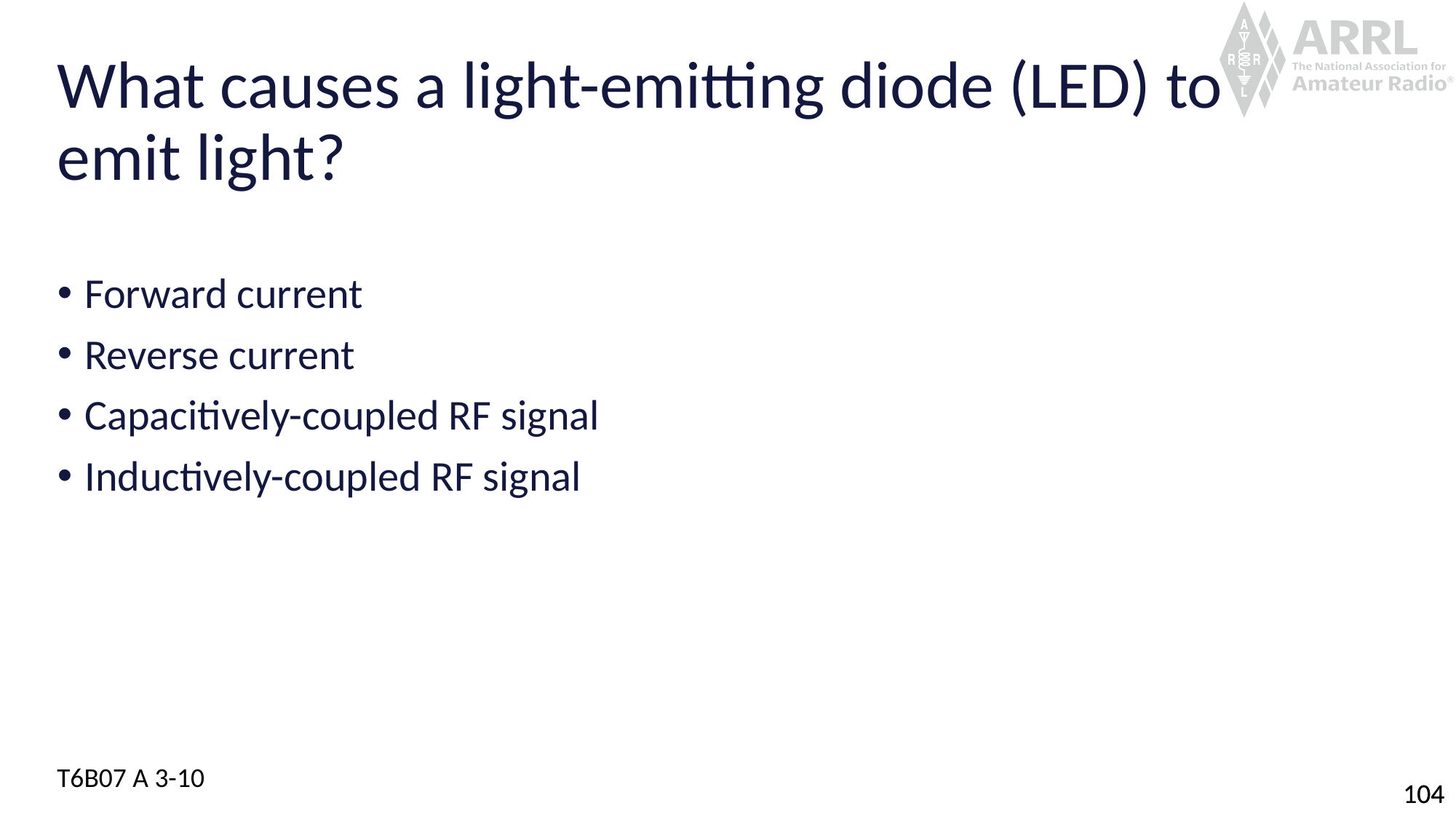

# What causes a light-emitting diode (LED) to emit light?
Forward current
Reverse current
Capacitively-coupled RF signal
Inductively-coupled RF signal
T6B07 A 3-10